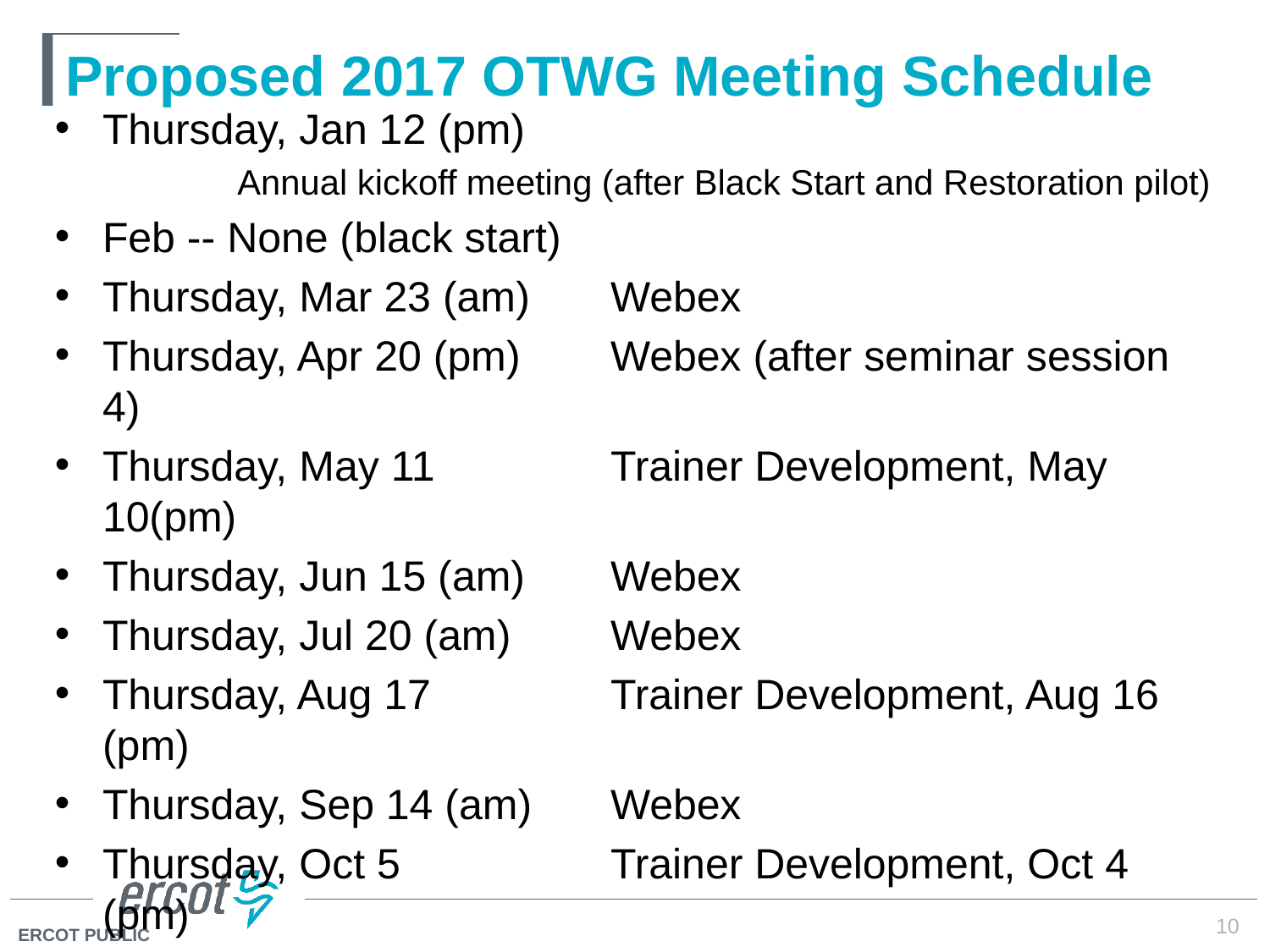

# Proposed 2017 OTWG Meeting Schedule
Thursday, Jan 12 (pm)
	Annual kickoff meeting (after Black Start and Restoration pilot)
Feb -- None (black start)
Thursday, Mar 23 (am)	Webex
Thursday, Apr 20 (pm)	Webex (after seminar session 4)
Thursday, May 11		Trainer Development, May 10(pm)
Thursday, Jun 15 (am)	Webex
Thursday, Jul 20 (am)	Webex
Thursday, Aug 17		Trainer Development, Aug 16 (pm)
Thursday, Sep 14 (am)	Webex
Thursday, Oct 5		Trainer Development, Oct 4 (pm)
Thursday, Nov 9 (am)	Webex
Thursday, Dec 14 (am)	Webex

10